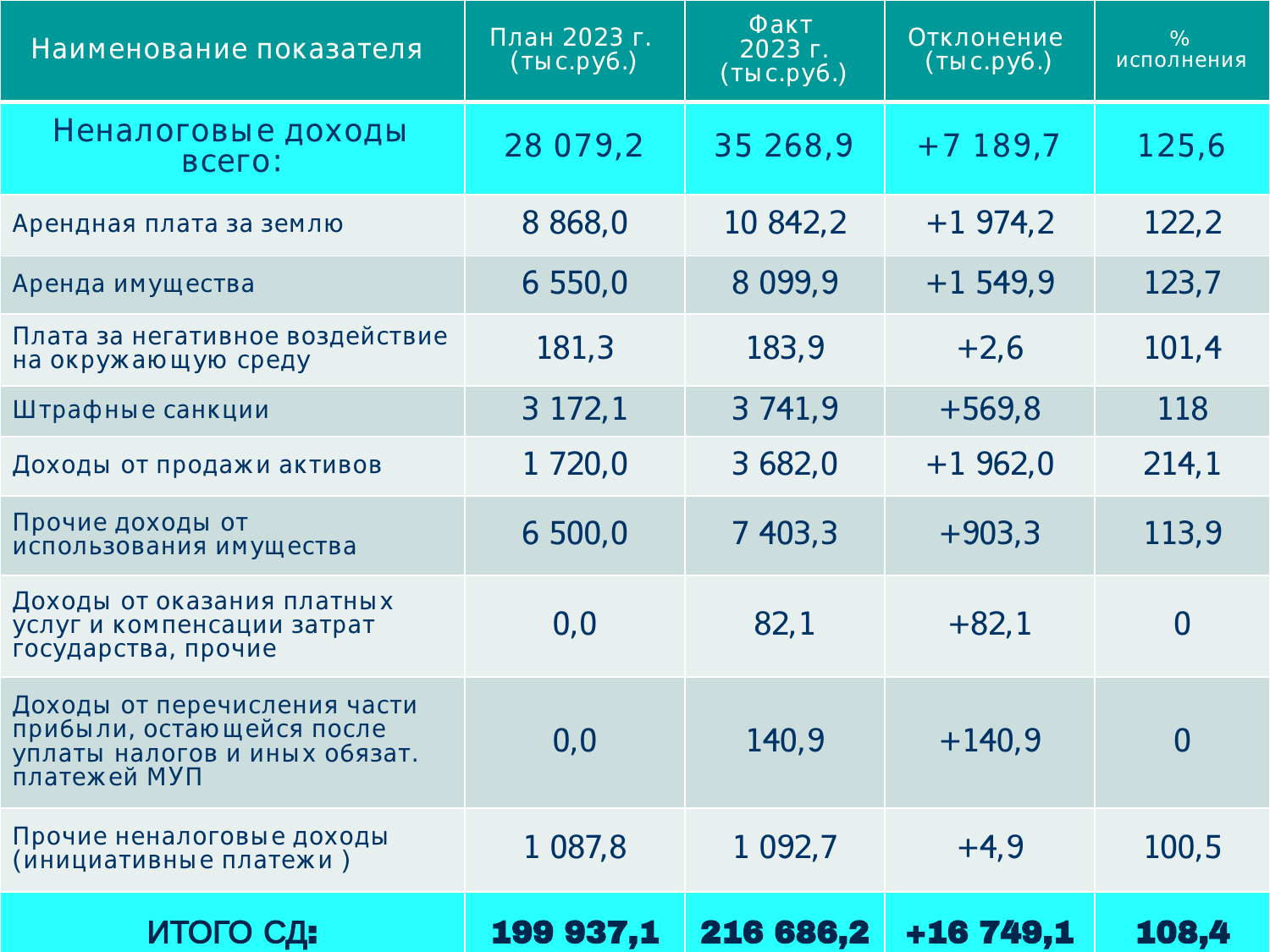

| Наименование показателя | План 2023 г. (тыс.руб.) | Факт 2023 г. (тыс.руб.) | Отклонение (тыс.руб.) | % исполнения |
| --- | --- | --- | --- | --- |
| Неналоговые доходы всего: | 28 079,2 | 35 268,9 | +7 189,7 | 125,6 |
| Арендная плата за землю | 8 868,0 | 10 842,2 | +1 974,2 | 122,2 |
| Аренда имущества | 6 550,0 | 8 099,9 | +1 549,9 | 123,7 |
| Плата за негативное воздействие на окружающую среду | 181,3 | 183,9 | +2,6 | 101,4 |
| Штрафные санкции | 3 172,1 | 3 741,9 | +569,8 | 118 |
| Доходы от продажи активов | 1 720,0 | 3 682,0 | +1 962,0 | 214,1 |
| Прочие доходы от использования имущества | 6 500,0 | 7 403,3 | +903,3 | 113,9 |
| Доходы от оказания платных услуг и компенсации затрат государства, прочие | 0,0 | 82,1 | +82,1 | 0 |
| Доходы от перечисления части прибыли, остающейся после уплаты налогов и иных обязат. платежей МУП | 0,0 | 140,9 | +140,9 | 0 |
| Прочие неналоговые доходы (инициативные платежи ) | 1 087,8 | 1 092,7 | +4,9 | 100,5 |
| ИТОГО СД: | 199 937,1 | 216 686,2 | +16 749,1 | 108,4 |
#